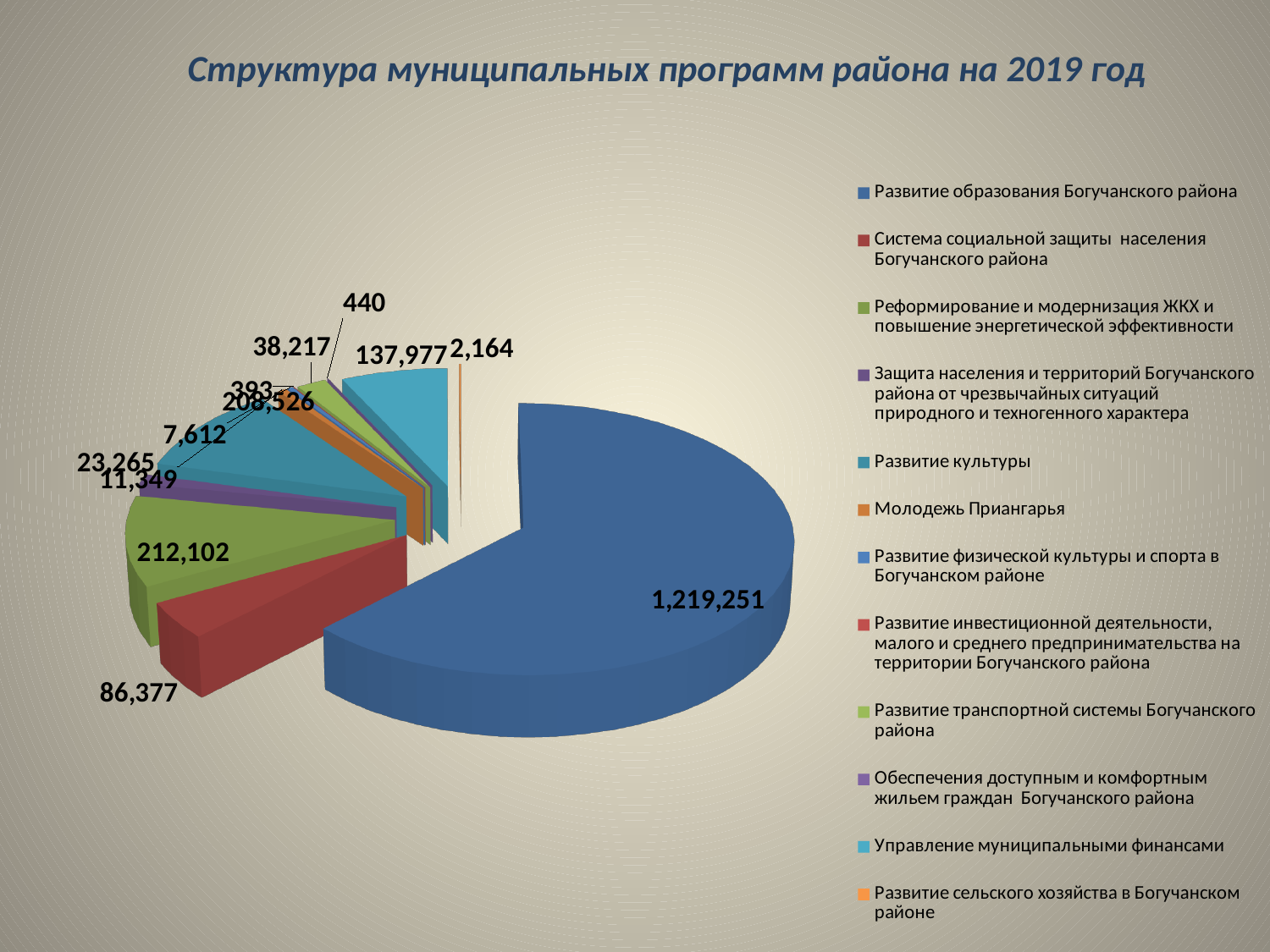

# Структура муниципальных программ района на 2019 год

[unsupported chart]